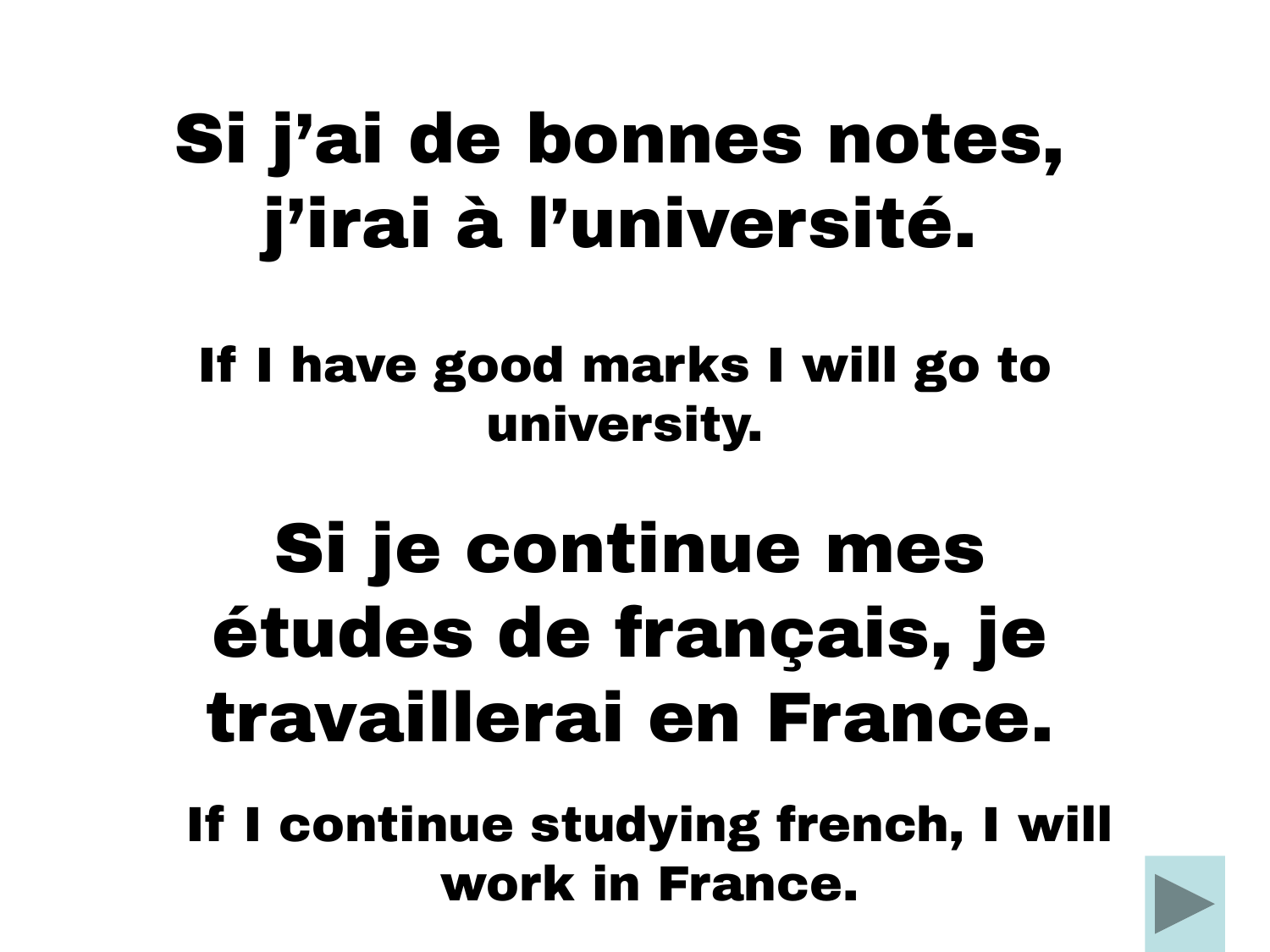

Si j’ai de bonnes notes, j’irai à l’université.
If I have good marks I will go to university.
Si je continue mes études de français, je travaillerai en France.
If I continue studying french, I will work in France.